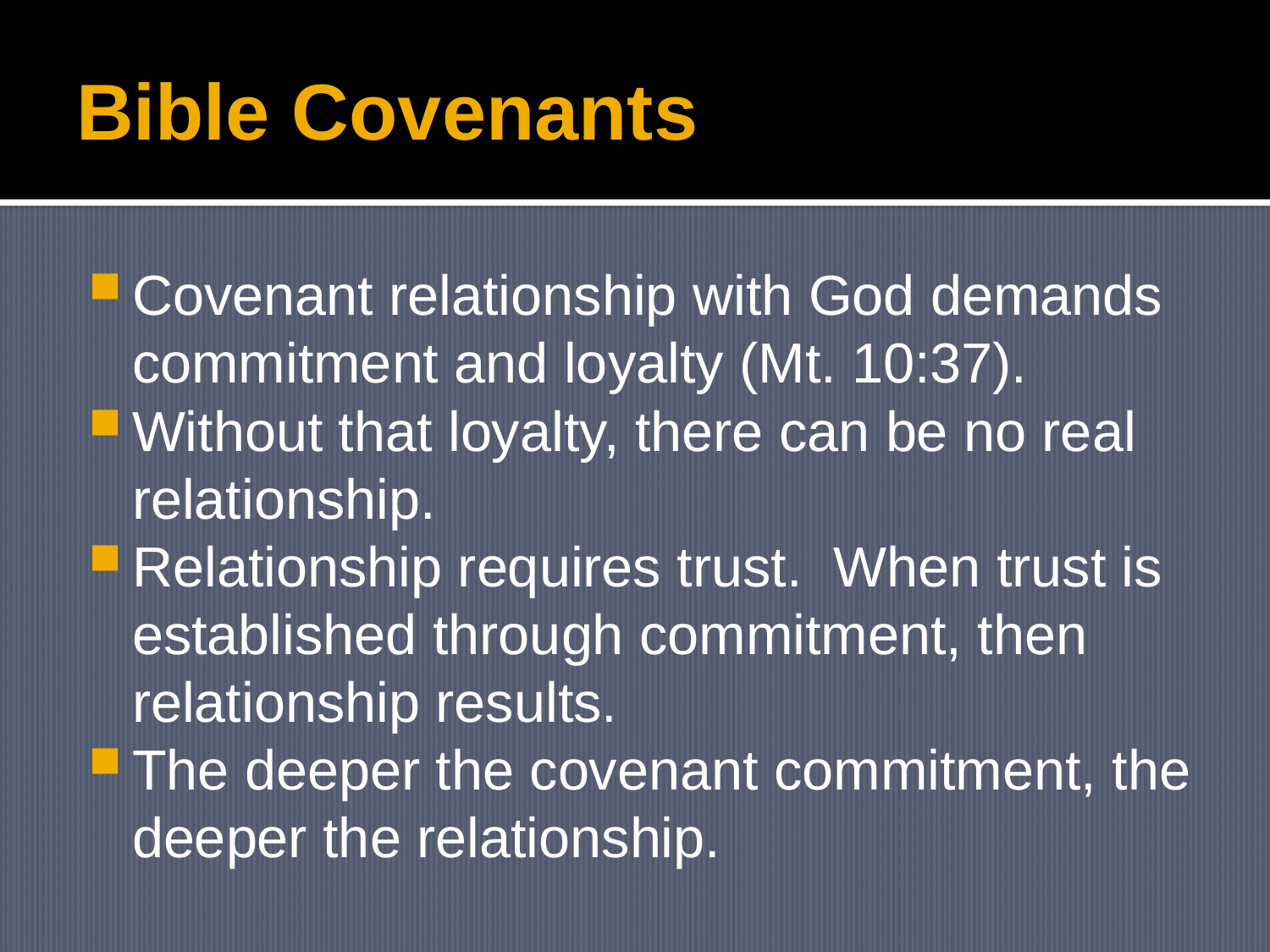

# Bible Covenants
Covenant relationship with God demands commitment and loyalty (Mt. 10:37).
Without that loyalty, there can be no real relationship.
Relationship requires trust.  When trust is established through commitment, then relationship results.
The deeper the covenant commitment, the deeper the relationship.